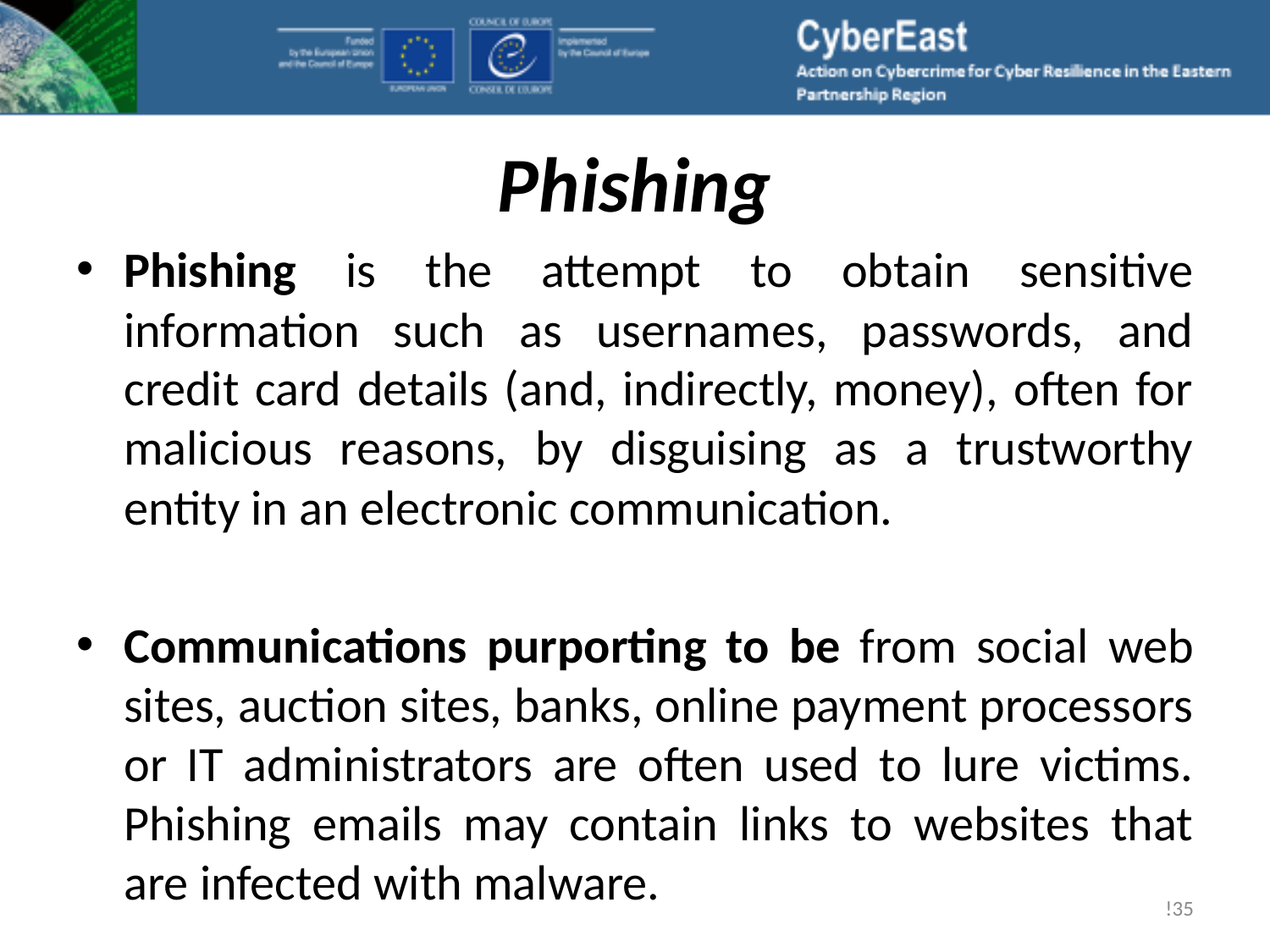

# Phishing
Phishing is the attempt to obtain sensitive information such as usernames, passwords, and credit card details (and, indirectly, money), often for malicious reasons, by disguising as a trustworthy entity in an electronic communication.

Communications purporting to be from social web sites, auction sites, banks, online payment processors or IT administrators are often used to lure victims. Phishing emails may contain links to websites that are infected with malware.
!35